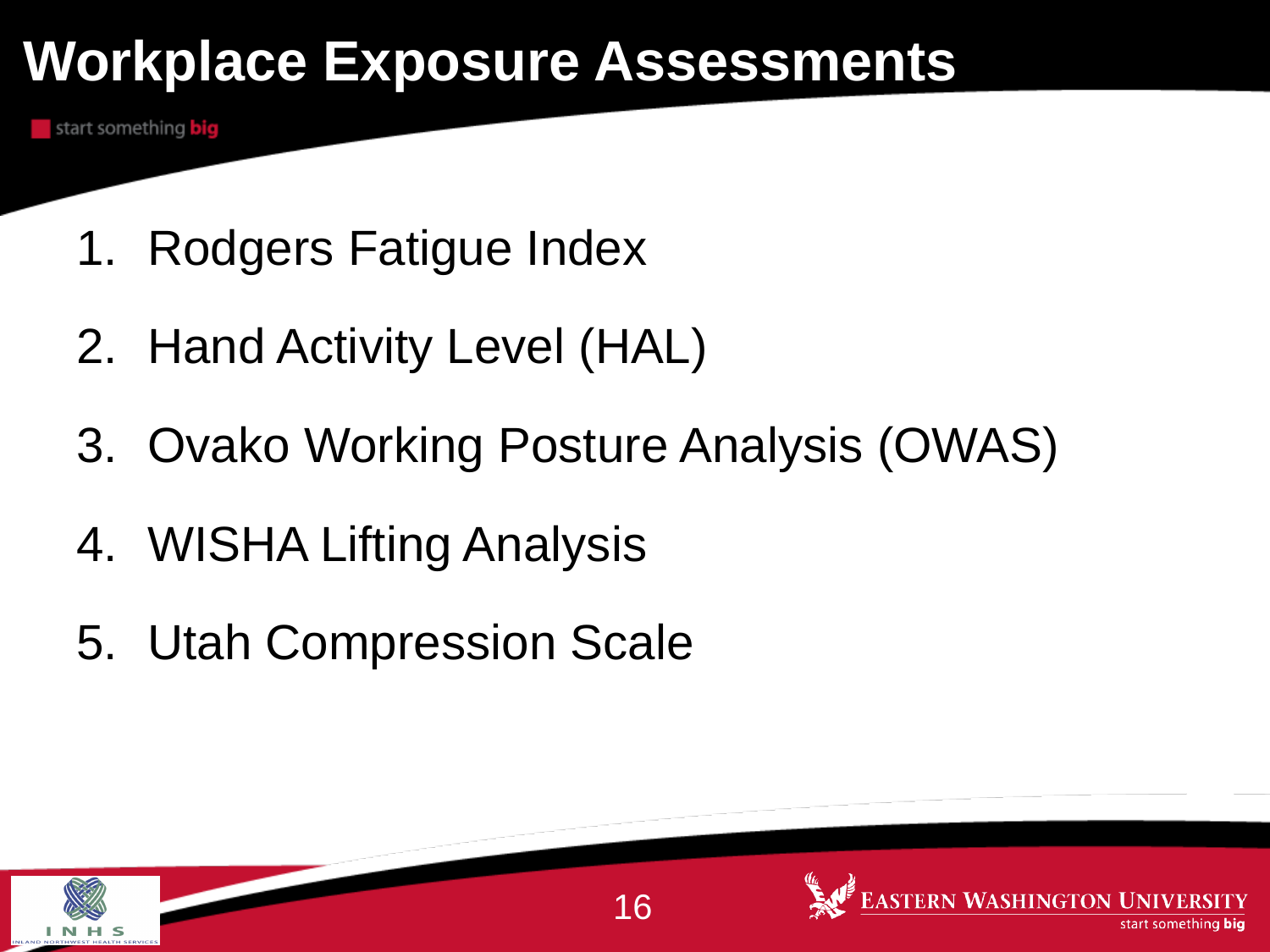

# Workplace Exposure Assessments
Rodgers Fatigue Index
Hand Activity Level (HAL)
Ovako Working Posture Analysis (OWAS)
WISHA Lifting Analysis
Utah Compression Scale

16